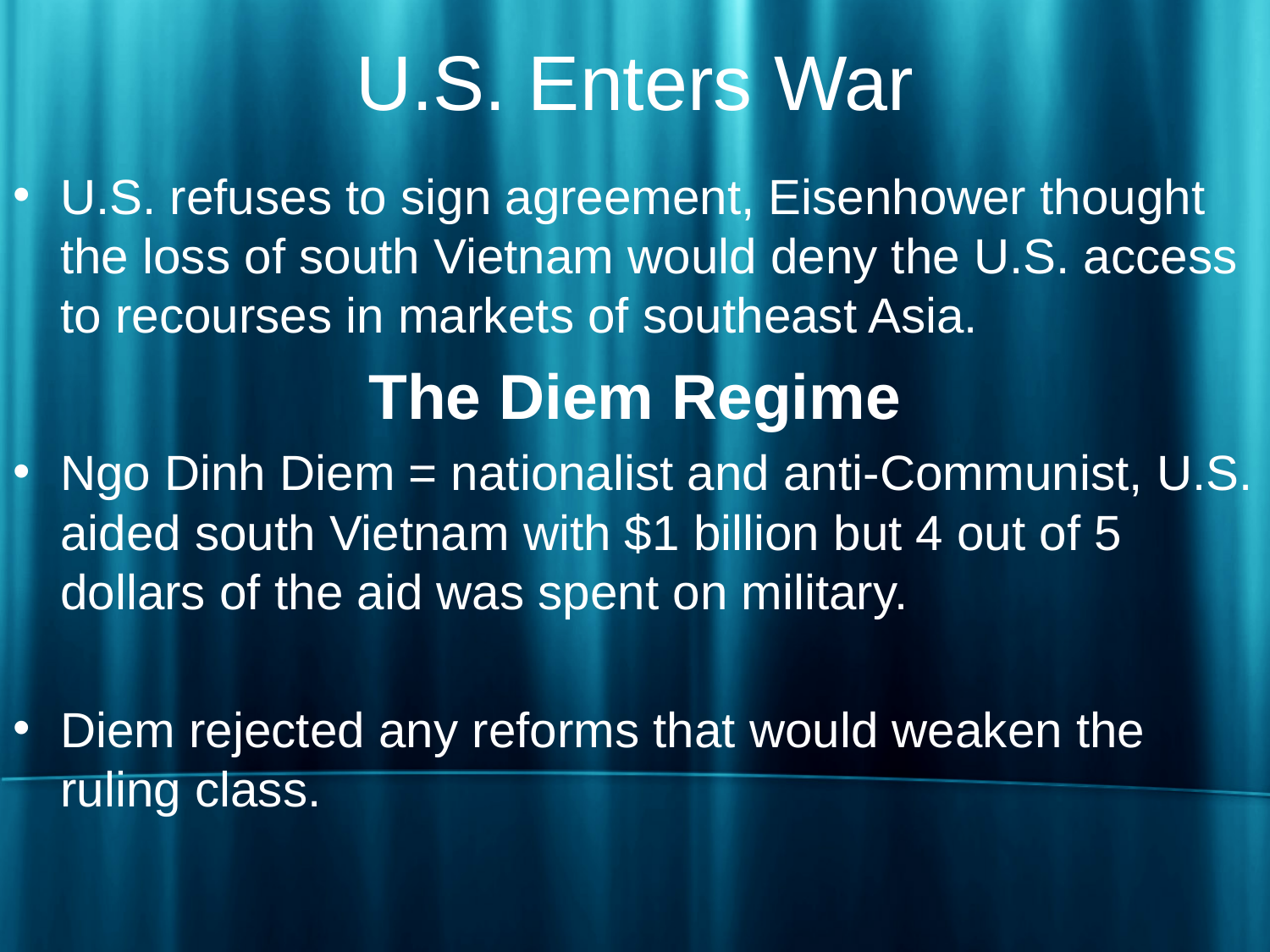

# U.S. Enters War
U.S. refuses to sign agreement, Eisenhower thought the loss of south Vietnam would deny the U.S. access to recourses in markets of southeast Asia.
The Diem Regime
Ngo Dinh Diem = nationalist and anti-Communist, U.S. aided south Vietnam with $1 billion but 4 out of 5 dollars of the aid was spent on military.

Diem rejected any reforms that would weaken the ruling class.